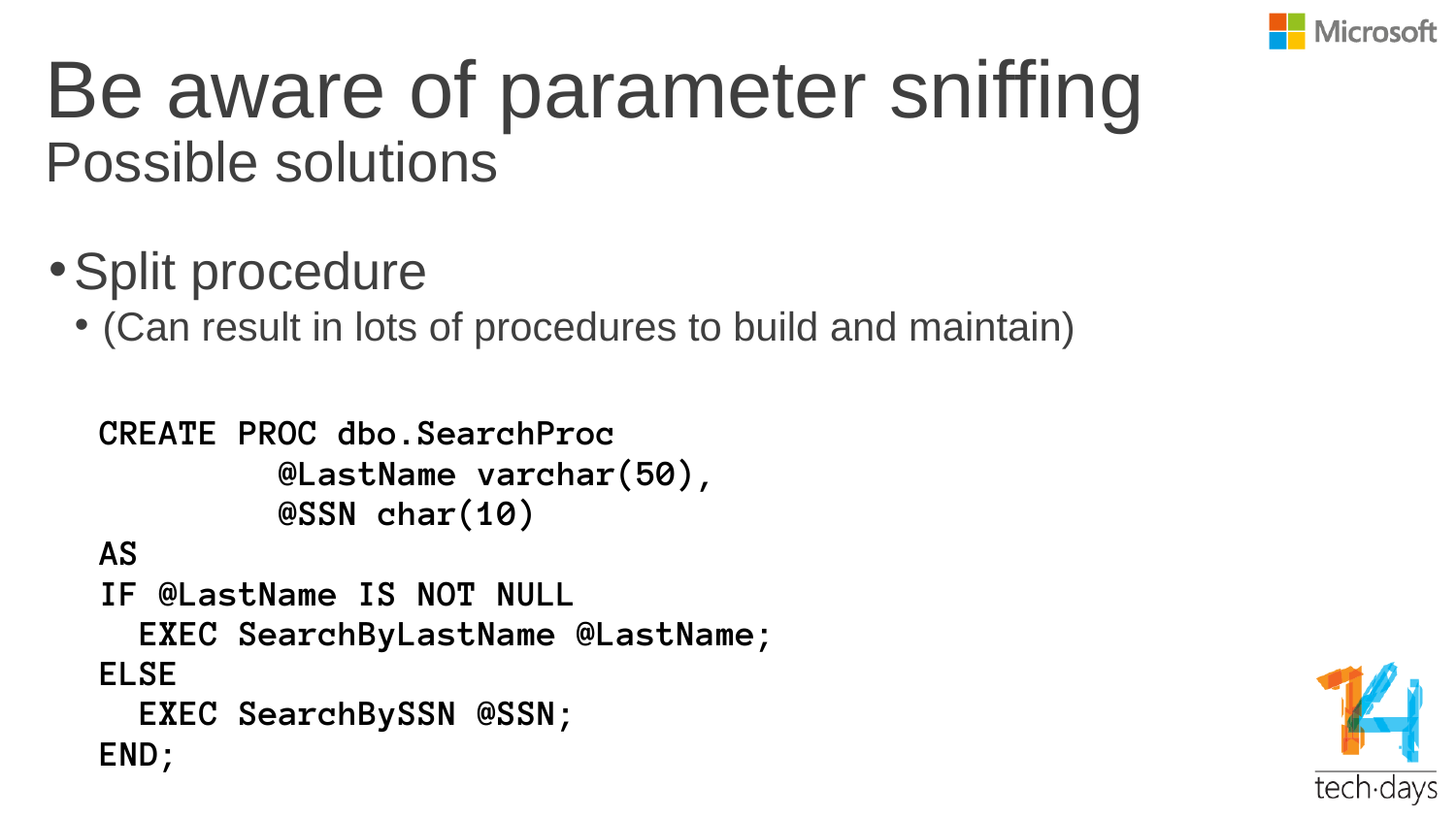

# Be aware of parameter sniffing
Possible solutions
Split procedure
(Can result in lots of procedures to build and maintain)
CREATE PROC dbo.SearchProc
         @LastName varchar(50),
         @SSN char(10)
AS
IF @LastName IS NOT NULL
  EXEC SearchByLastName @LastName;
ELSE
  EXEC SearchBySSN @SSN;
END;